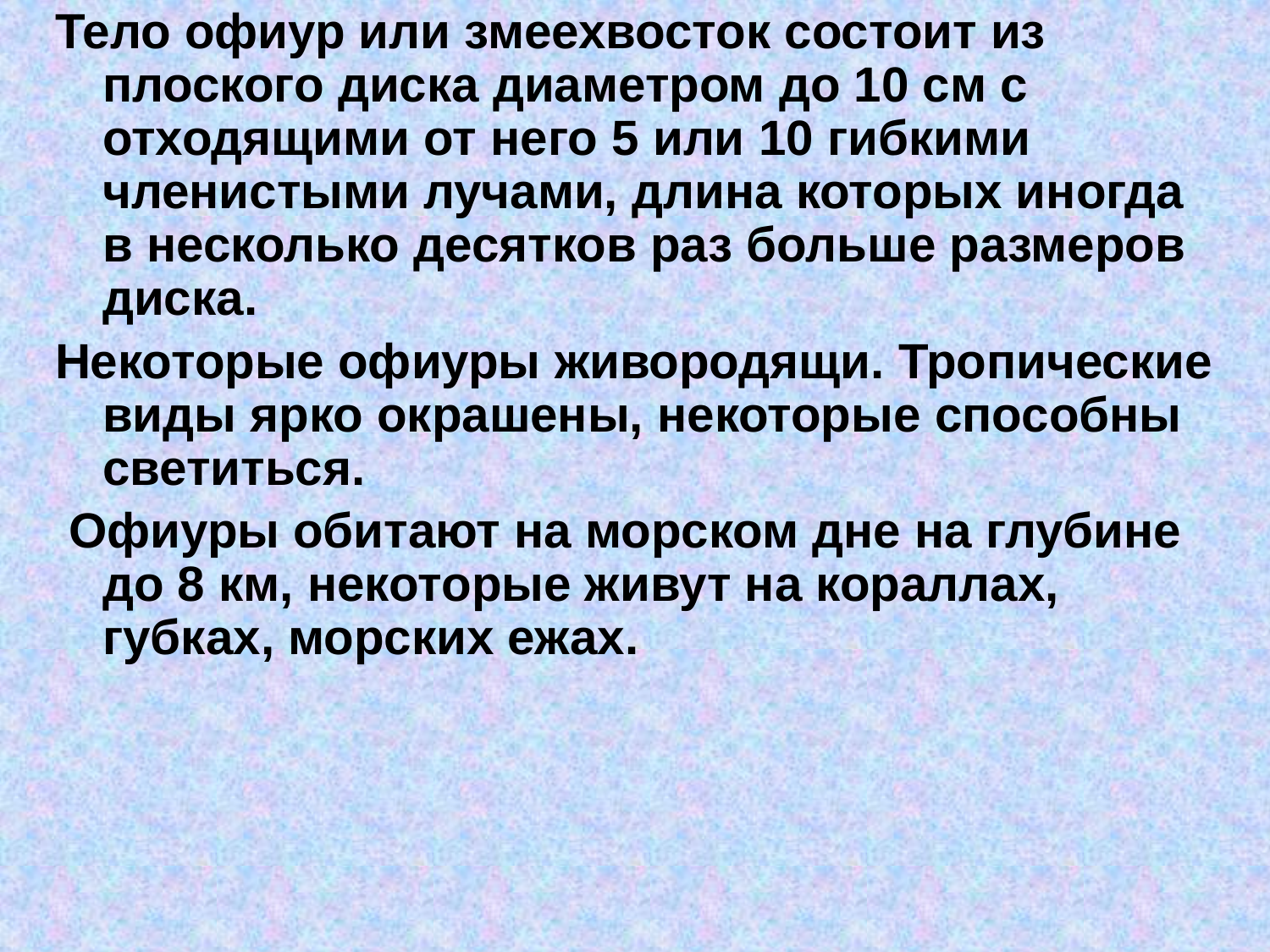

Тело офиур или змеехвосток состоит из плоского диска диаметром до 10 см с отходящими от него 5 или 10 гибкими членистыми лучами, длина которых иногда в несколько десятков раз больше размеров диска.
Некоторые офиуры живородящи. Тропические виды ярко окрашены, некоторые способны светиться.
 Офиуры обитают на морском дне на глубине до 8 км, некоторые живут на кораллах, губках, морских ежах.